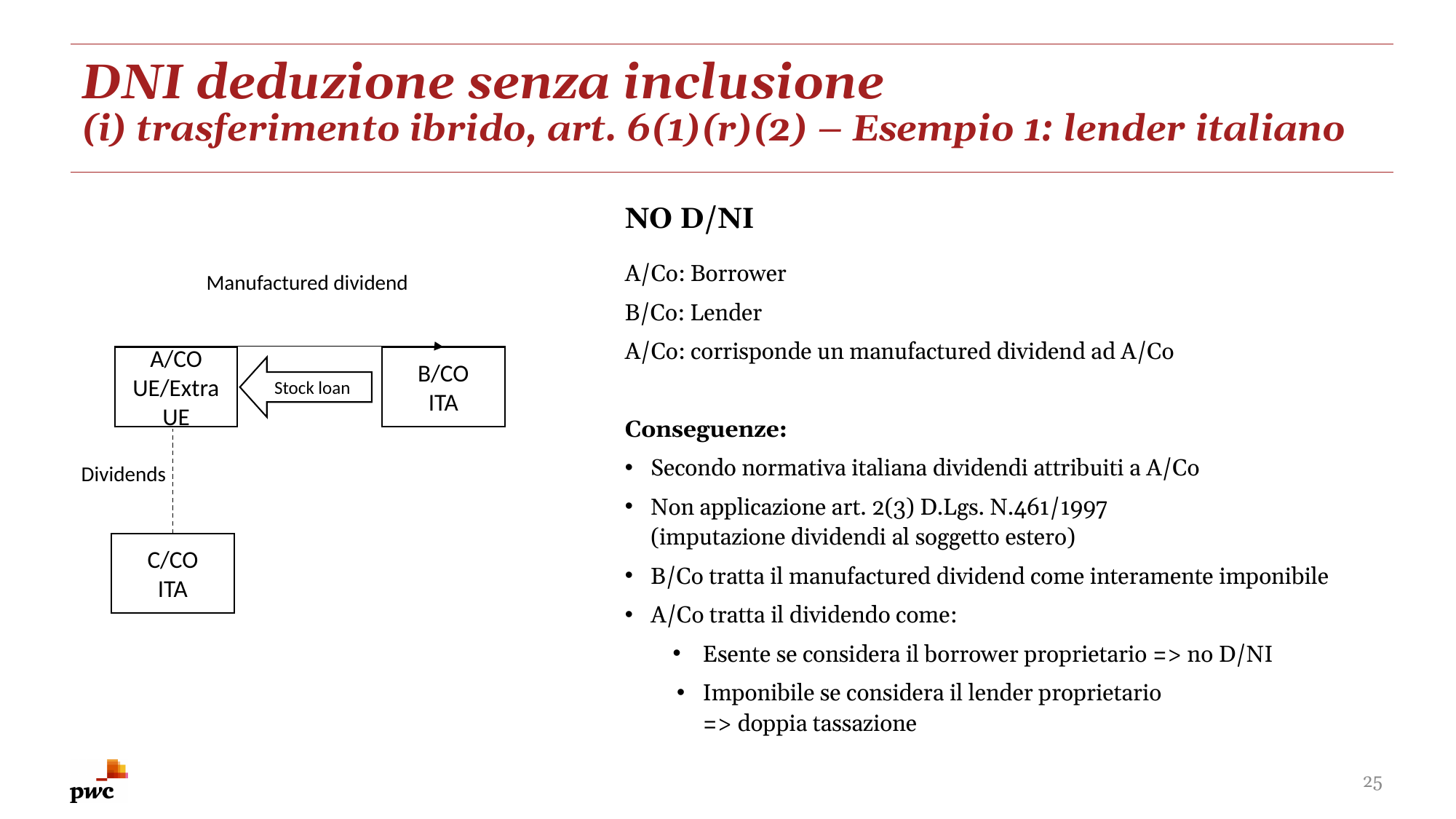

# DNI deduzione senza inclusione (i) trasferimento ibrido, art. 6(1)(r)(2) – Esempio 1: lender italiano
NO D/NI
A/Co: Borrower
B/Co: Lender
A/Co: corrisponde un manufactured dividend ad A/Co

Conseguenze:
Secondo normativa italiana dividendi attribuiti a A/Co
Non applicazione art. 2(3) D.Lgs. N.461/1997
(imputazione dividendi al soggetto estero)
B/Co tratta il manufactured dividend come interamente imponibile
A/Co tratta il dividendo come:
Esente se considera il borrower proprietario => no D/NI
Imponibile se considera il lender proprietario
=> doppia tassazione

Manufactured dividend
A/CO
UE/Extra UE
B/CO
ITA
Stock loan
Dividends
C/CO
ITA
25